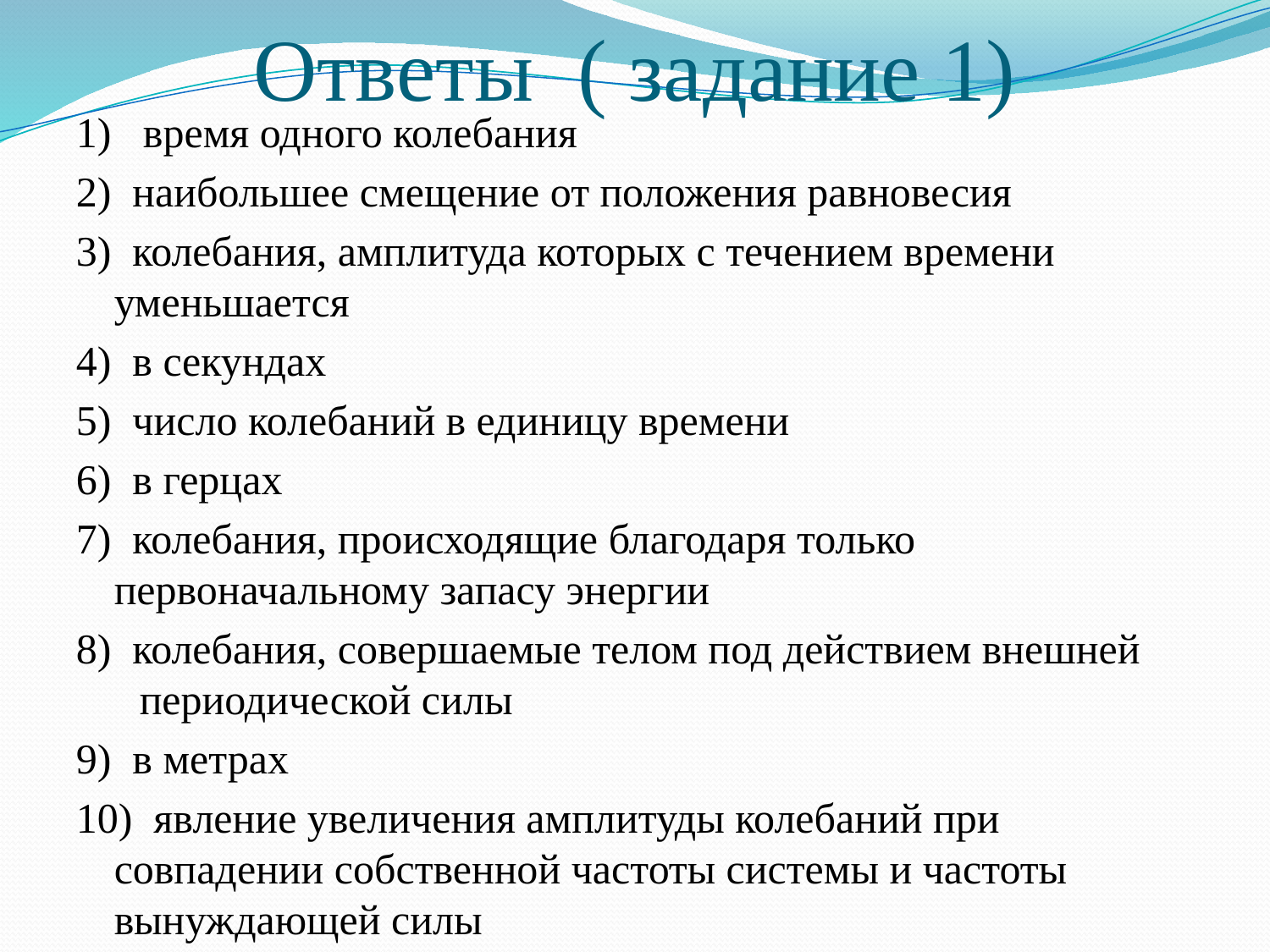

# Ответы  ( задание 1)
1)   время одного колебания
2)  наибольшее смещение от положения равновесия
3)  колебания, амплитуда которых с течением времени уменьшается
4)  в секундах
5)  число колебаний в единицу времени
6)  в герцах
7)  колебания, происходящие благодаря только первоначальному запасу энергии
8)  колебания, совершаемые телом под действием внешней периодической силы
9)  в метрах
10)  явление увеличения амплитуды колебаний при совпадении собственной частоты системы и частоты вынуждающей силы